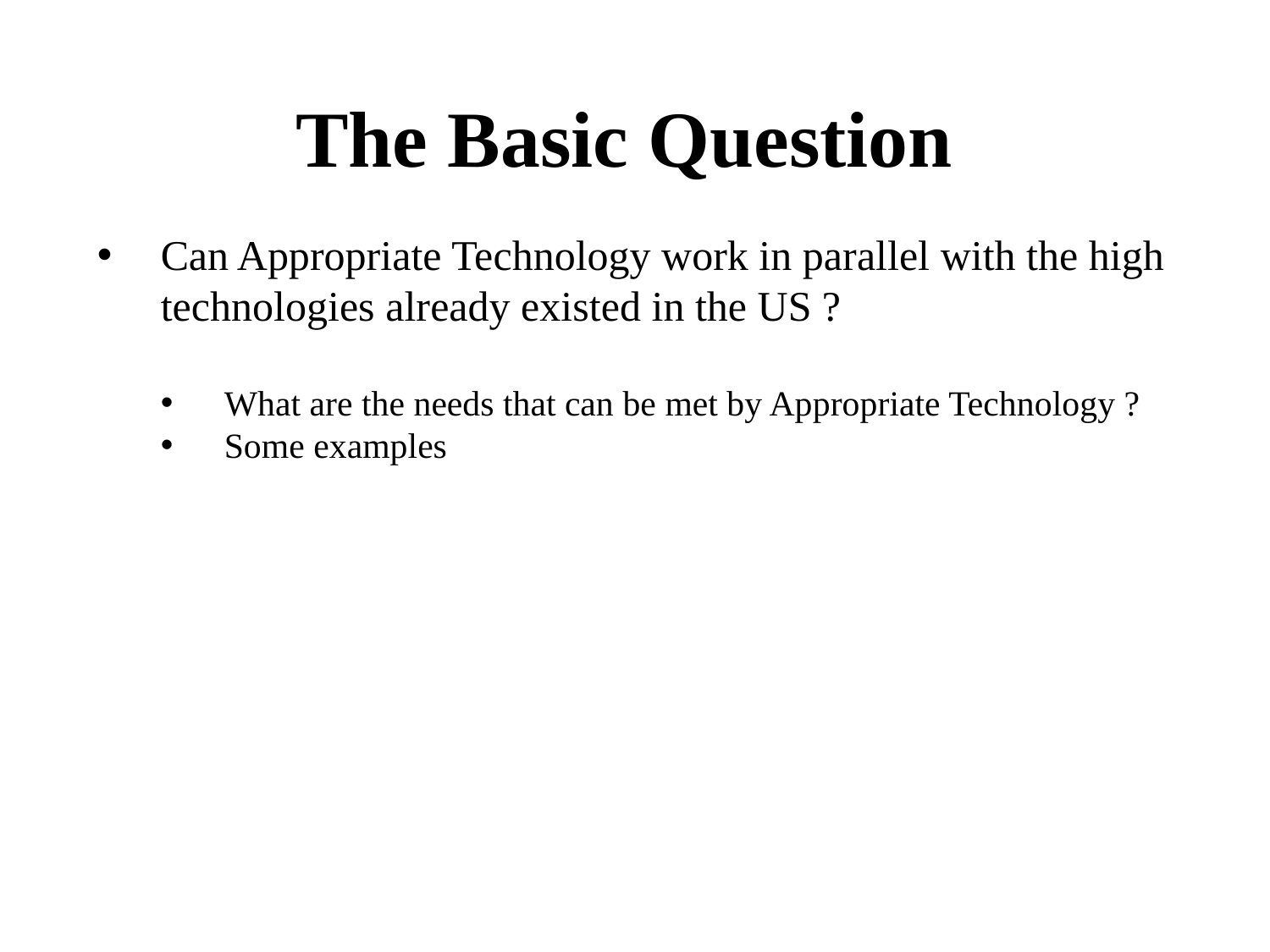

# The Basic Question
Can Appropriate Technology work in parallel with the high technologies already existed in the US ?

What are the needs that can be met by Appropriate Technology ?
Some examples